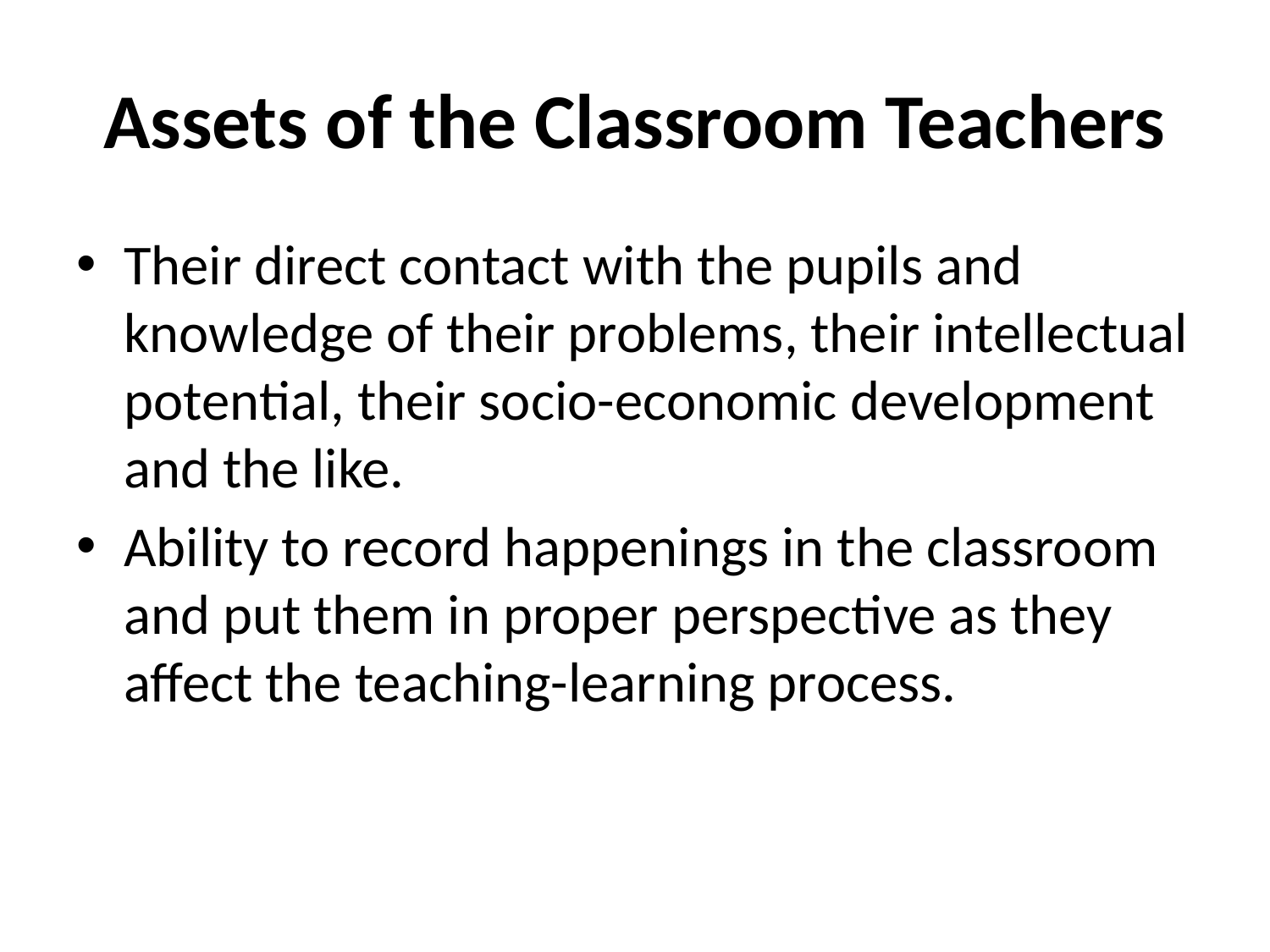

# Assets of the Classroom Teachers
Their direct contact with the pupils and knowledge of their problems, their intellectual potential, their socio-economic development and the like.
Ability to record happenings in the classroom and put them in proper perspective as they affect the teaching-learning process.